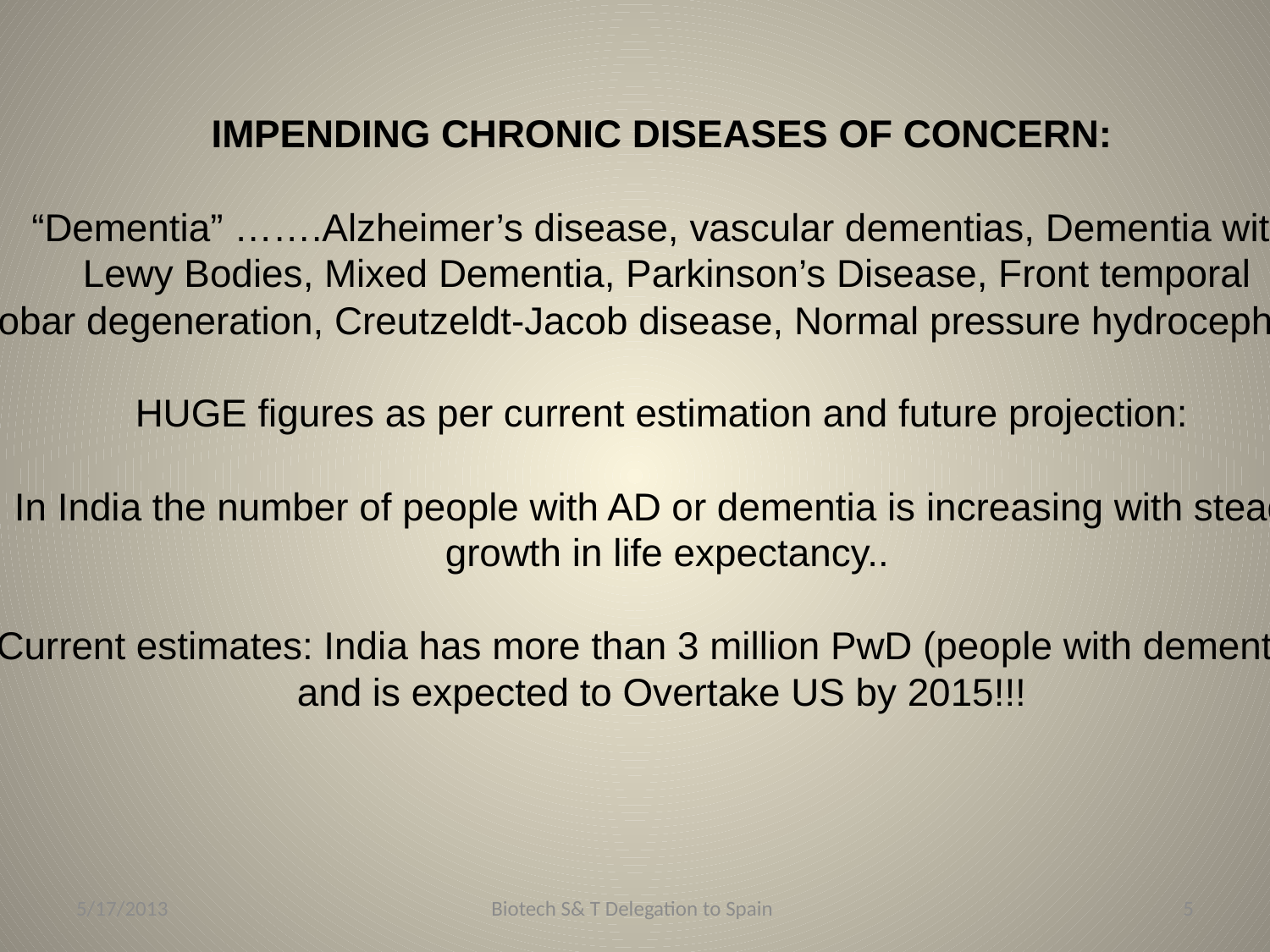

IMPENDING CHRONIC DISEASES OF CONCERN:

“Dementia” …….Alzheimer’s disease, vascular dementias, Dementia with
 Lewy Bodies, Mixed Dementia, Parkinson’s Disease, Front temporal
 lobar degeneration, Creutzeldt-Jacob disease, Normal pressure hydrocephalus

HUGE figures as per current estimation and future projection:

In India the number of people with AD or dementia is increasing with steady
 growth in life expectancy..

Current estimates: India has more than 3 million PwD (people with dementia)
and is expected to Overtake US by 2015!!!
5/17/2013
Biotech S& T Delegation to Spain
5